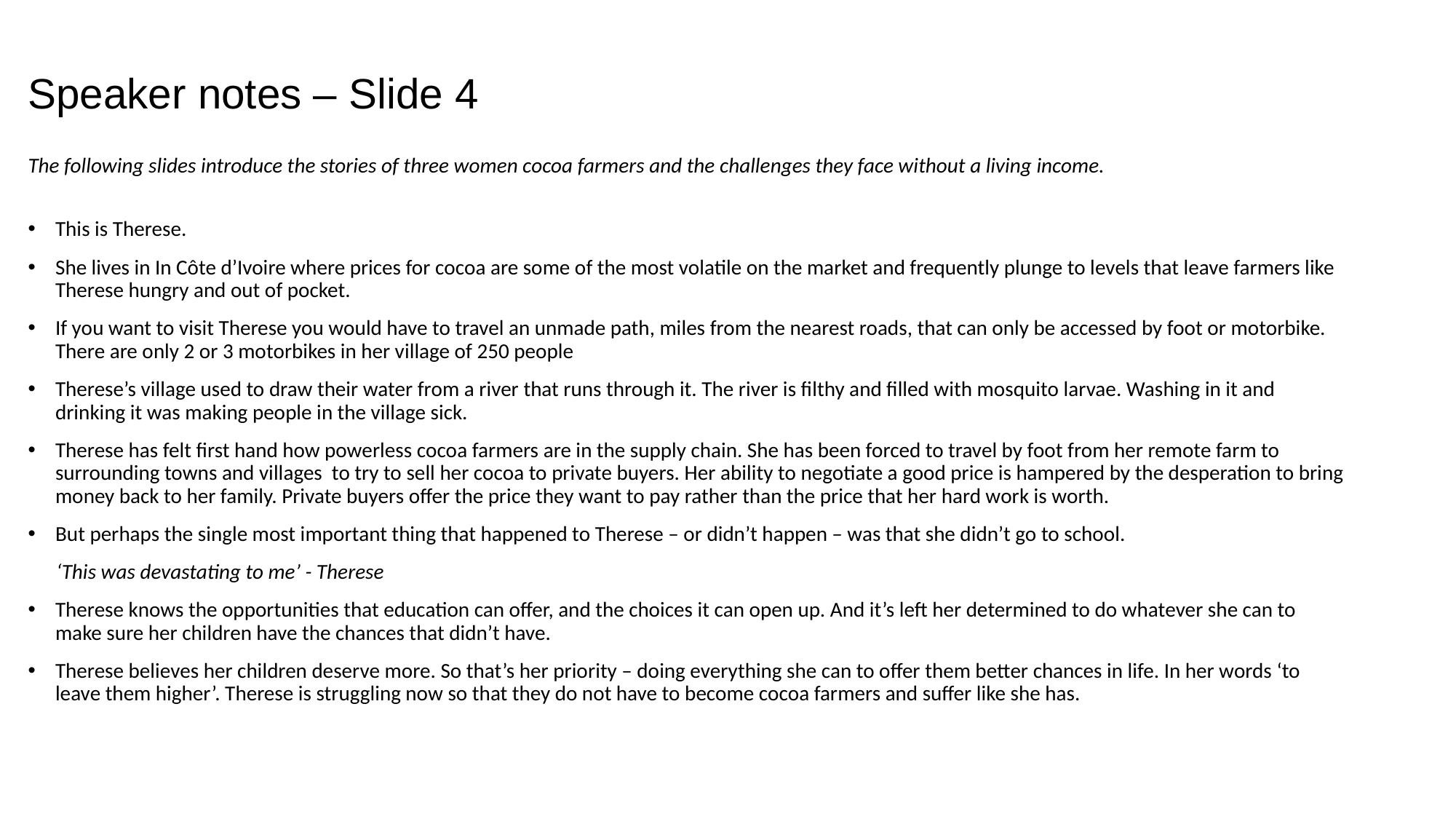

# Speaker notes – Slide 4
The following slides introduce the stories of three women cocoa farmers and the challenges they face without a living income.
This is Therese.
She lives in In Côte d’Ivoire where prices for cocoa are some of the most volatile on the market and frequently plunge to levels that leave farmers like Therese hungry and out of pocket.
If you want to visit Therese you would have to travel an unmade path, miles from the nearest roads, that can only be accessed by foot or motorbike. There are only 2 or 3 motorbikes in her village of 250 people
Therese’s village used to draw their water from a river that runs through it. The river is filthy and filled with mosquito larvae. Washing in it and drinking it was making people in the village sick.
Therese has felt first hand how powerless cocoa farmers are in the supply chain. She has been forced to travel by foot from her remote farm to surrounding towns and villages  to try to sell her cocoa to private buyers. Her ability to negotiate a good price is hampered by the desperation to bring money back to her family. Private buyers offer the price they want to pay rather than the price that her hard work is worth.
But perhaps the single most important thing that happened to Therese – or didn’t happen – was that she didn’t go to school.
      ‘This was devastating to me’ - Therese
Therese knows the opportunities that education can offer, and the choices it can open up. And it’s left her determined to do whatever she can to make sure her children have the chances that didn’t have.
Therese believes her children deserve more. So that’s her priority – doing everything she can to offer them better chances in life. In her words ‘to leave them higher’. Therese is struggling now so that they do not have to become cocoa farmers and suffer like she has.